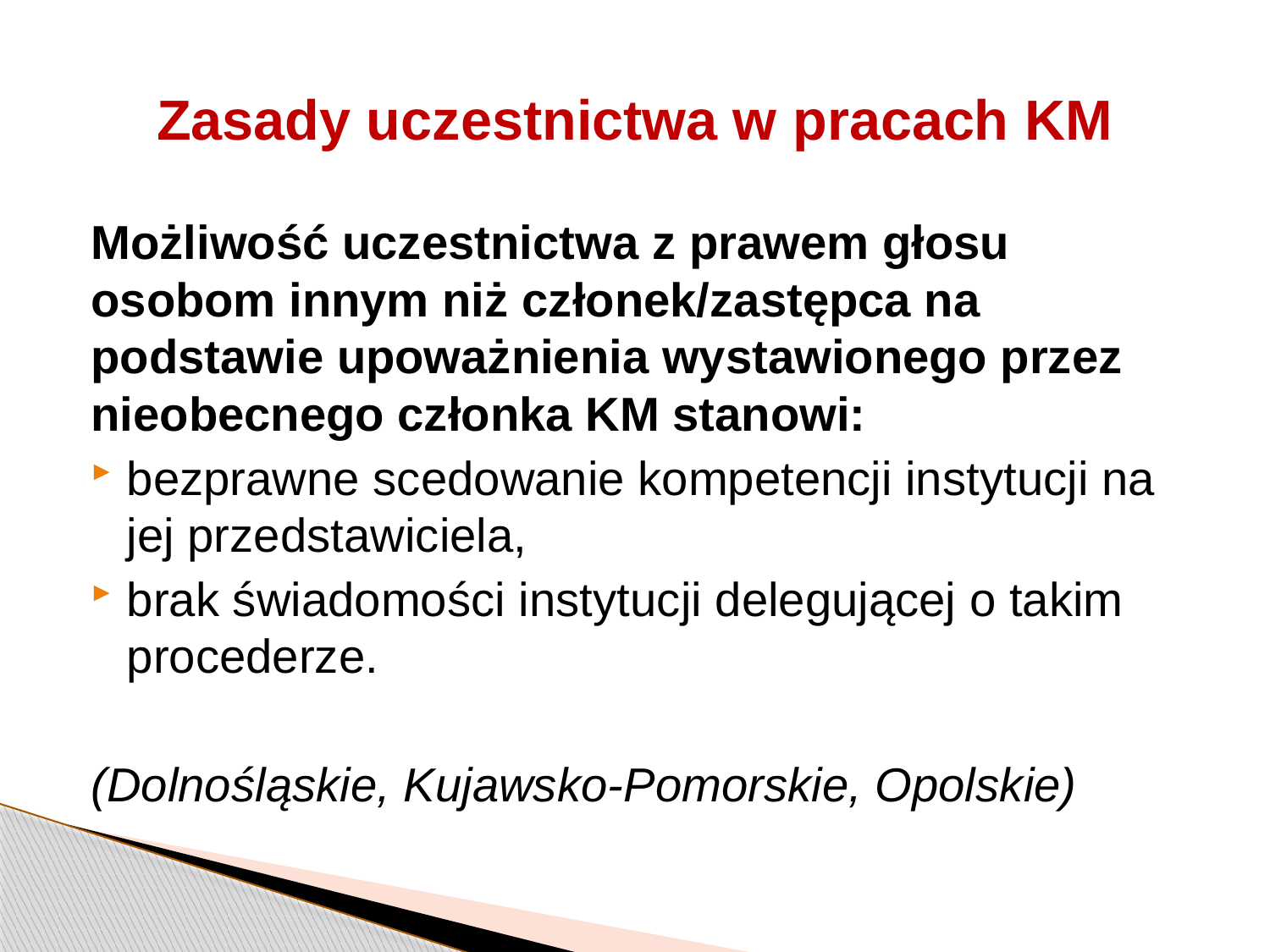

# Zasady uczestnictwa w pracach KM
Możliwość uczestnictwa z prawem głosu osobom innym niż członek/zastępca na podstawie upoważnienia wystawionego przez nieobecnego członka KM stanowi:
bezprawne scedowanie kompetencji instytucji na jej przedstawiciela,
brak świadomości instytucji delegującej o takim procederze.

(Dolnośląskie, Kujawsko-Pomorskie, Opolskie)